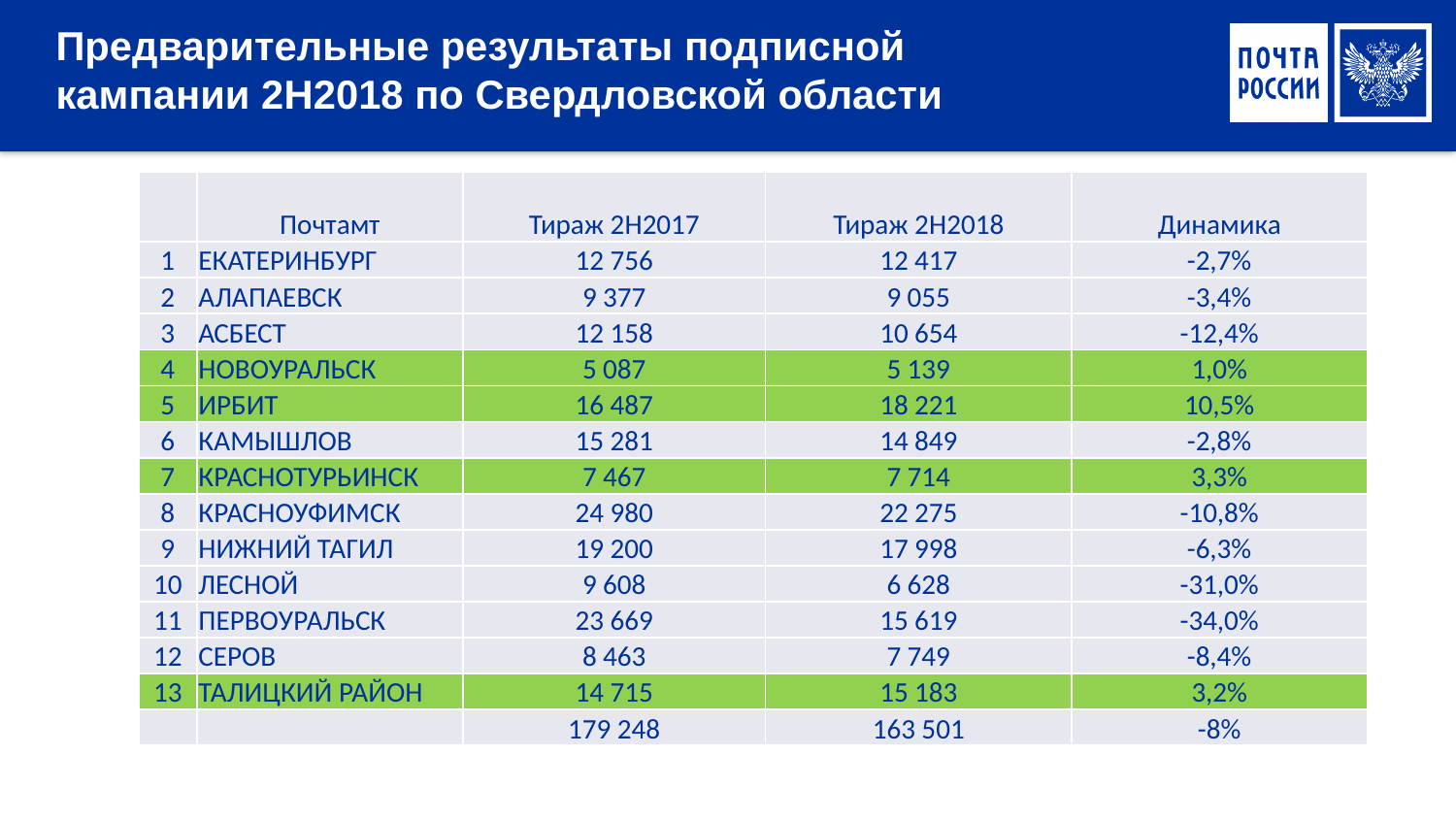

Предварительные результаты подписной кампании 2H2018 по Свердловской области
|  | Почтамт | Тираж 2H2017 | Тираж 2H2018 | Динамика |
| --- | --- | --- | --- | --- |
| 1 | ЕКАТЕРИНБУРГ | 12 756 | 12 417 | -2,7% |
| 2 | АЛАПАЕВСК | 9 377 | 9 055 | -3,4% |
| 3 | АСБЕСТ | 12 158 | 10 654 | -12,4% |
| 4 | НОВОУРАЛЬСК | 5 087 | 5 139 | 1,0% |
| 5 | ИРБИТ | 16 487 | 18 221 | 10,5% |
| 6 | КАМЫШЛОВ | 15 281 | 14 849 | -2,8% |
| 7 | КРАСНОТУРЬИНСК | 7 467 | 7 714 | 3,3% |
| 8 | КРАСНОУФИМСК | 24 980 | 22 275 | -10,8% |
| 9 | НИЖНИЙ ТАГИЛ | 19 200 | 17 998 | -6,3% |
| 10 | ЛЕСНОЙ | 9 608 | 6 628 | -31,0% |
| 11 | ПЕРВОУРАЛЬСК | 23 669 | 15 619 | -34,0% |
| 12 | СЕРОВ | 8 463 | 7 749 | -8,4% |
| 13 | ТАЛИЦКИЙ РАЙОН | 14 715 | 15 183 | 3,2% |
|  |  | 179 248 | 163 501 | -8% |